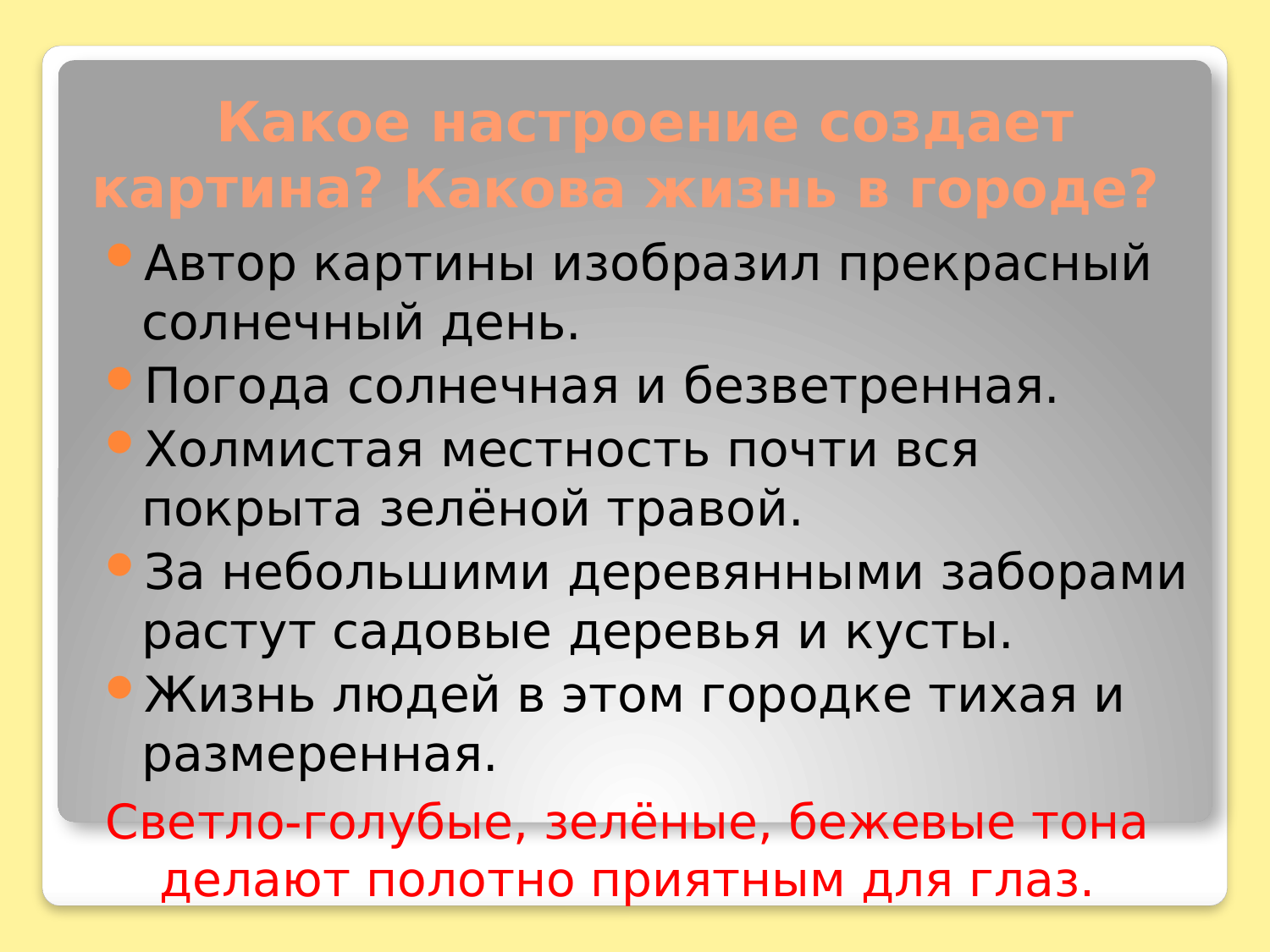

# Какое настроение создает картина? Какова жизнь в городе?
Автор картины изобразил прекрасный солнечный день.
Погода солнечная и безветренная.
Холмистая местность почти вся покрыта зелёной травой.
За небольшими деревянными заборами растут садовые деревья и кусты.
Жизнь людей в этом городке тихая и размеренная.

Светло-голубые, зелёные, бежевые тона делают полотно приятным для глаз.